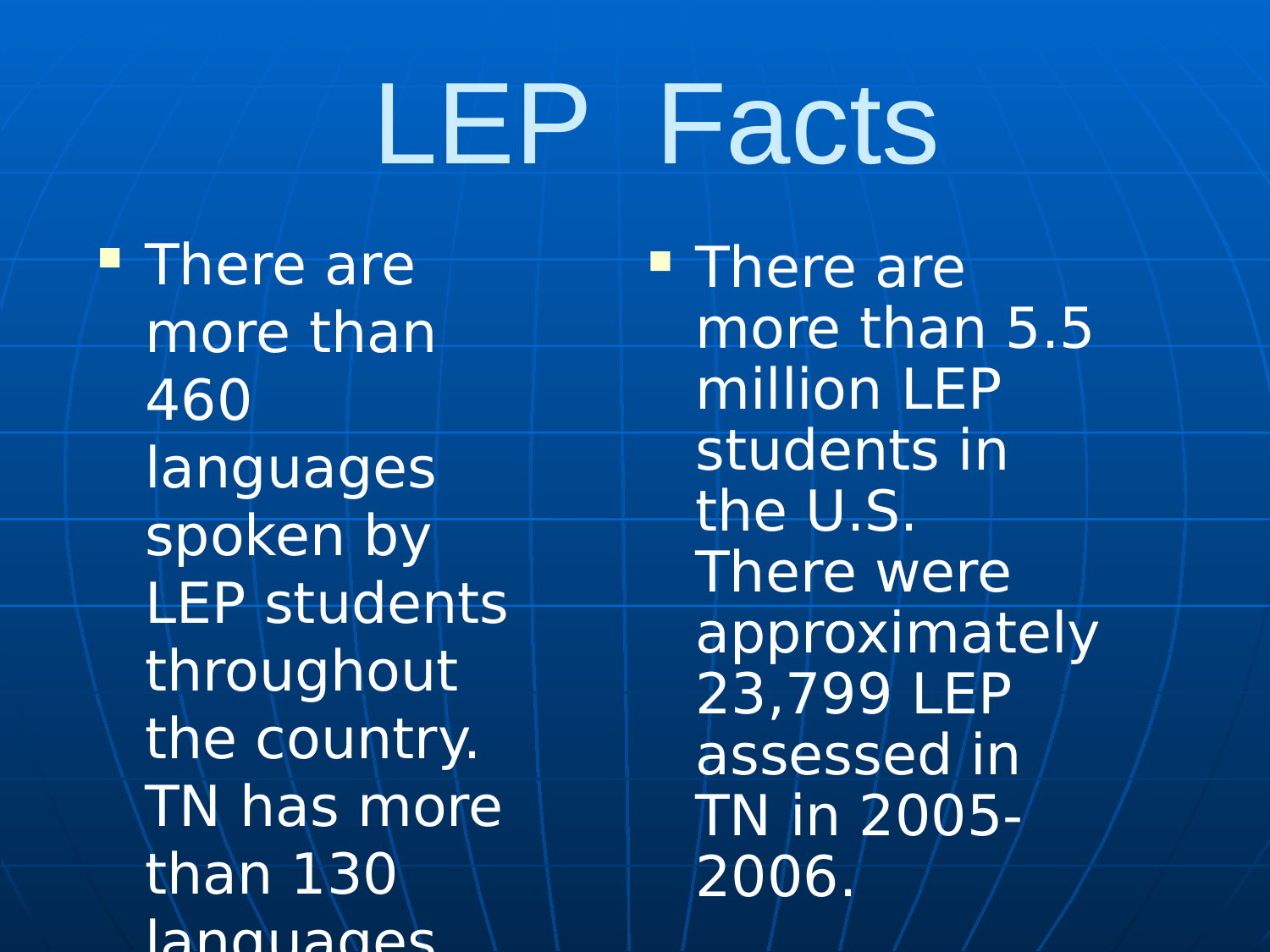

# LEP  Facts
There are more than 460 languages spoken by LEP students throughout the country.  TN has more than 130 languages represented in the State.
There are more than 5.5 million LEP students in the U.S.  There were approximately 23,799 LEP assessed in TN in 2005-2006.